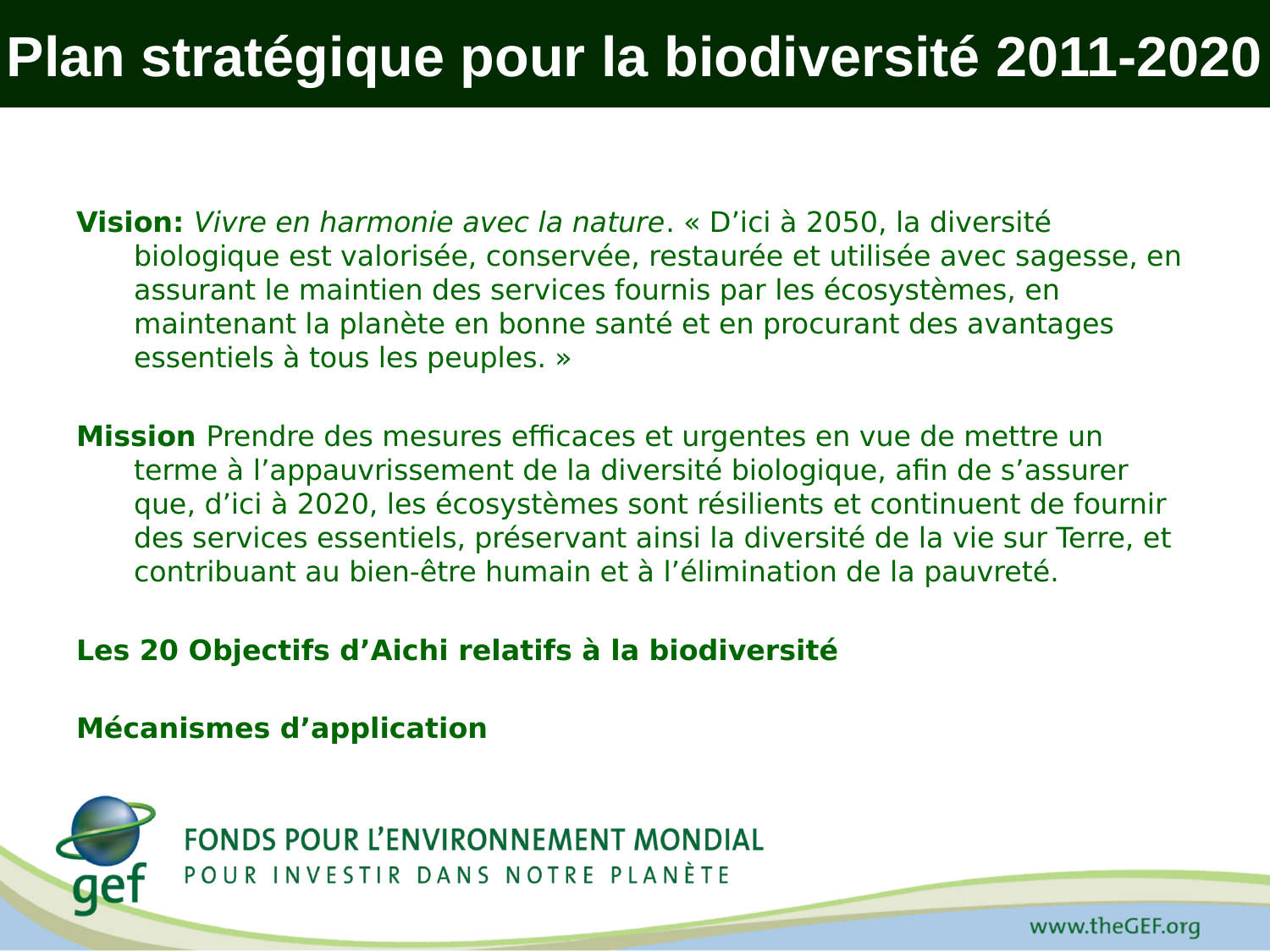

Plan stratégique pour la biodiversité 2011-2020

Vision: Vivre en harmonie avec la nature. « D’ici à 2050, la diversité biologique est valorisée, conservée, restaurée et utilisée avec sagesse, en assurant le maintien des services fournis par les écosystèmes, en maintenant la planète en bonne santé et en procurant des avantages essentiels à tous les peuples. »

Mission Prendre des mesures efficaces et urgentes en vue de mettre un terme à l’appauvrissement de la diversité biologique, afin de s’assurer que, d’ici à 2020, les écosystèmes sont résilients et continuent de fournir des services essentiels, préservant ainsi la diversité de la vie sur Terre, et contribuant au bien-être humain et à l’élimination de la pauvreté.

Les 20 Objectifs d’Aichi relatifs à la biodiversité

Mécanismes d’application